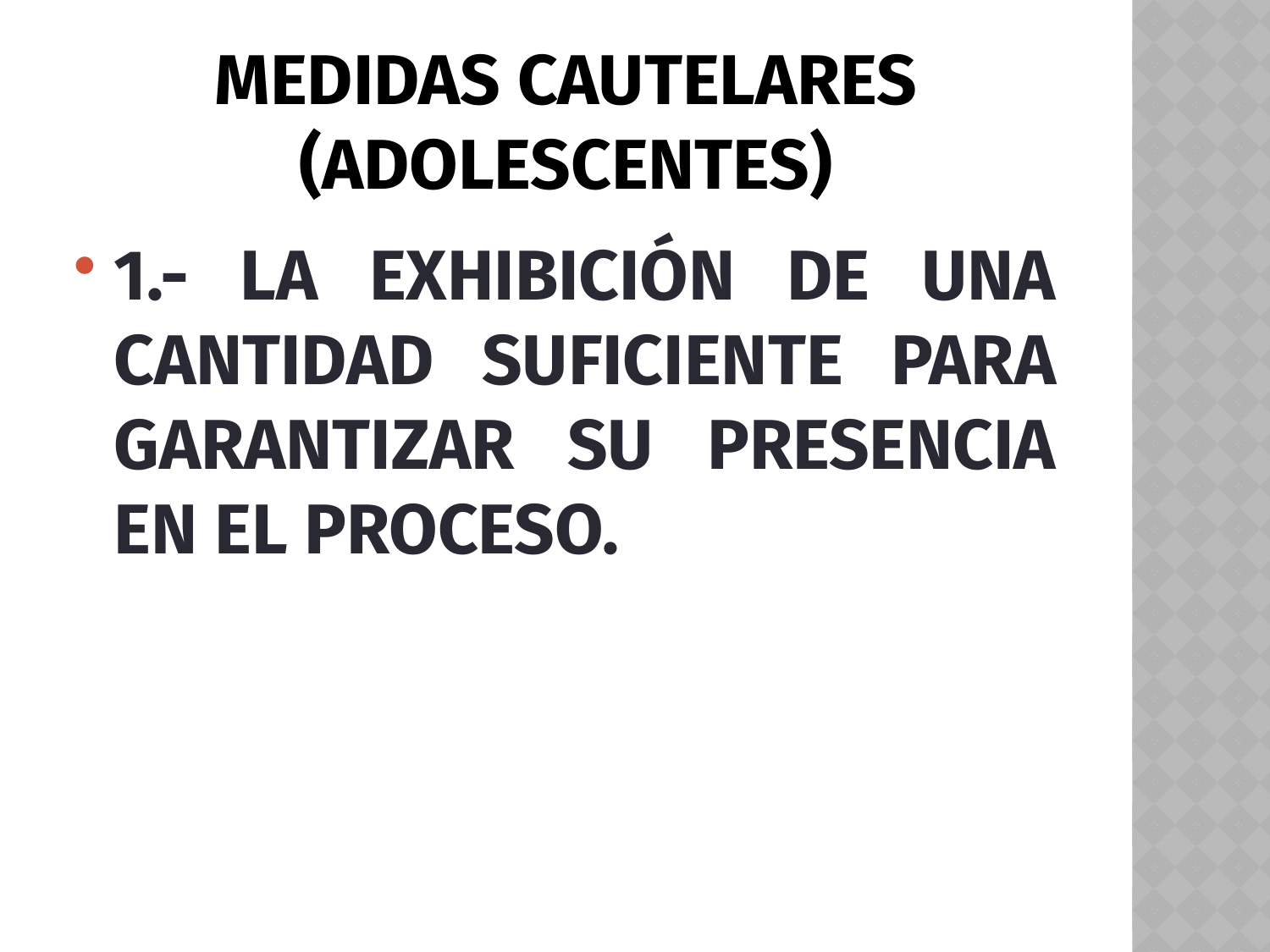

# MEDIDAS CAUTELARES (ADOLESCENTES)
1.- LA EXHIBICIÓN DE UNA CANTIDAD SUFICIENTE PARA GARANTIZAR SU PRESENCIA EN EL PROCESO.